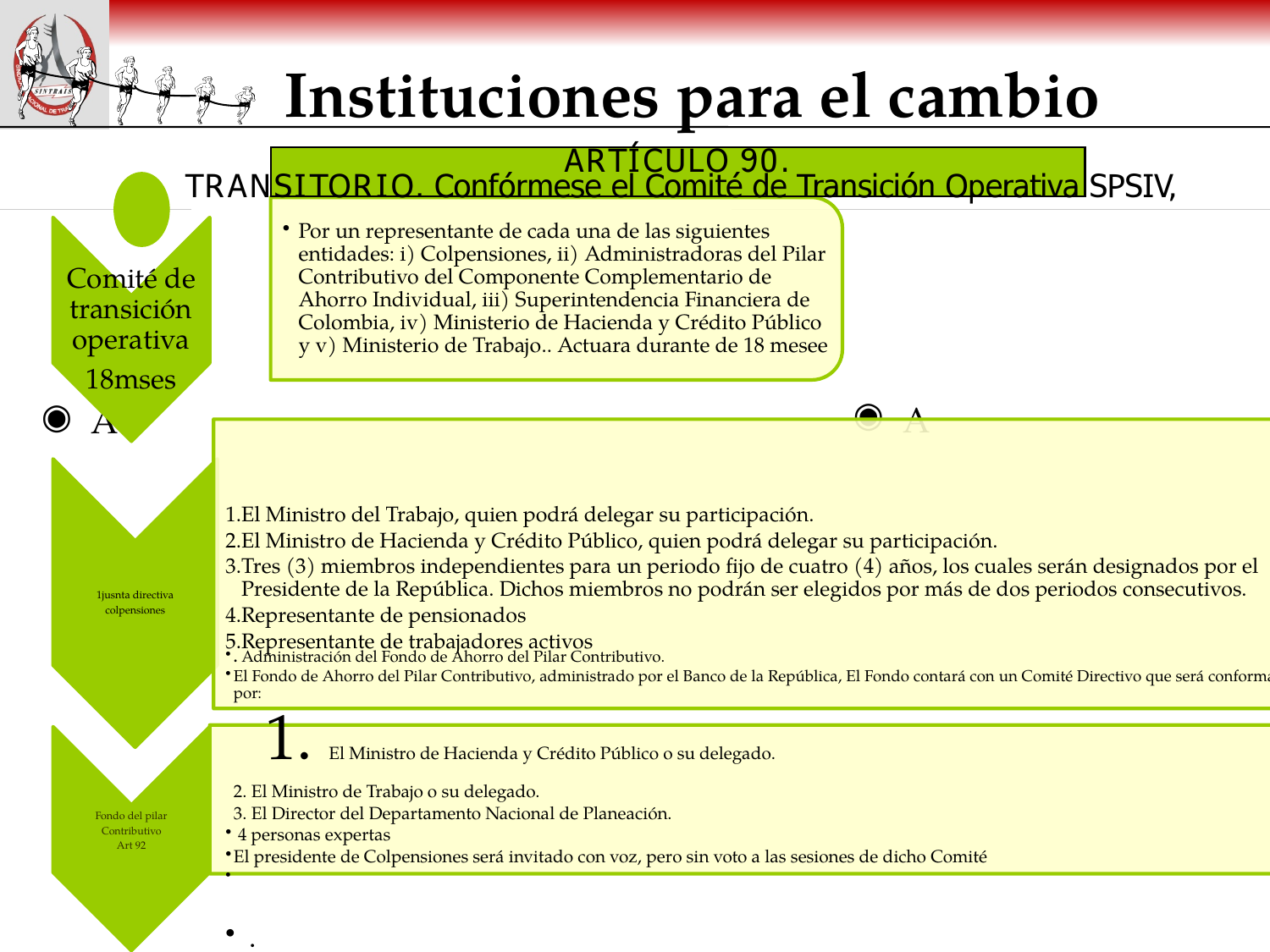

Instituciones para el cambio
ARTÍCULO 90.
TRANSITORIO. Confórmese el Comité de Transición Operativa SPSIV,
Comité de transición operativa
18mses
Por un representante de cada una de las siguientes entidades: i) Colpensiones, ii) Administradoras del Pilar Contributivo del Componente Complementario de Ahorro Individual, iii) Superintendencia Financiera de Colombia, iv) Ministerio de Hacienda y Crédito Público y v) Ministerio de Trabajo.. Actuara durante de 18 mesee
1jusnta directiva
colpensiones

El Ministro del Trabajo, quien podrá delegar su participación.
El Ministro de Hacienda y Crédito Público, quien podrá delegar su participación.
Tres (3) miembros independientes para un periodo fijo de cuatro (4) años, los cuales serán designados por el Presidente de la República. Dichos miembros no podrán ser elegidos por más de dos periodos consecutivos.
Representante de pensionados
Representante de trabajadores activos
Fondo del pilar
Contributivo
Art 92

. Administración del Fondo de Ahorro del Pilar Contributivo.
El Fondo de Ahorro del Pilar Contributivo, administrado por el Banco de la República, El Fondo contará con un Comité Directivo que será conformado por:
 El Ministro de Hacienda y Crédito Público o su delegado.
 El Ministro de Trabajo o su delegado.
 El Director del Departamento Nacional de Planeación.
 4 personas expertas
El presidente de Colpensiones será invitado con voz, pero sin voto a las sesiones de dicho Comité

.

A
A